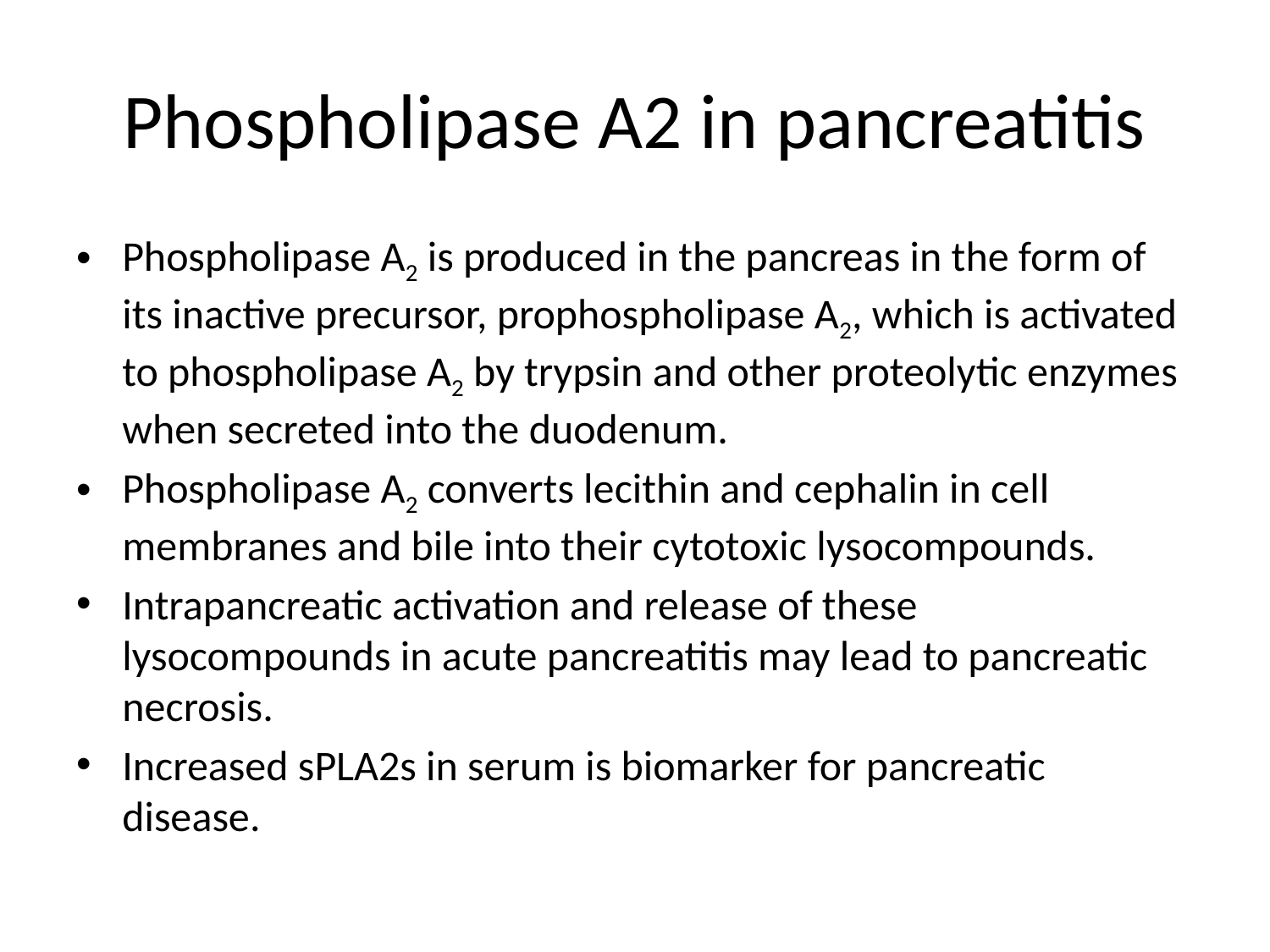

# Phospholipase A2 in pancreatitis
Phospholipase A2 is produced in the pancreas in the form of its inactive precursor, prophospholipase A2, which is activated to phospholipase A2 by trypsin and other proteolytic enzymes when secreted into the duodenum.
Phospholipase A2 converts lecithin and cephalin in cell membranes and bile into their cytotoxic lysocompounds.
Intrapancreatic activation and release of these lysocompounds in acute pancreatitis may lead to pancreatic necrosis.
Increased sPLA2s in serum is biomarker for pancreatic disease.